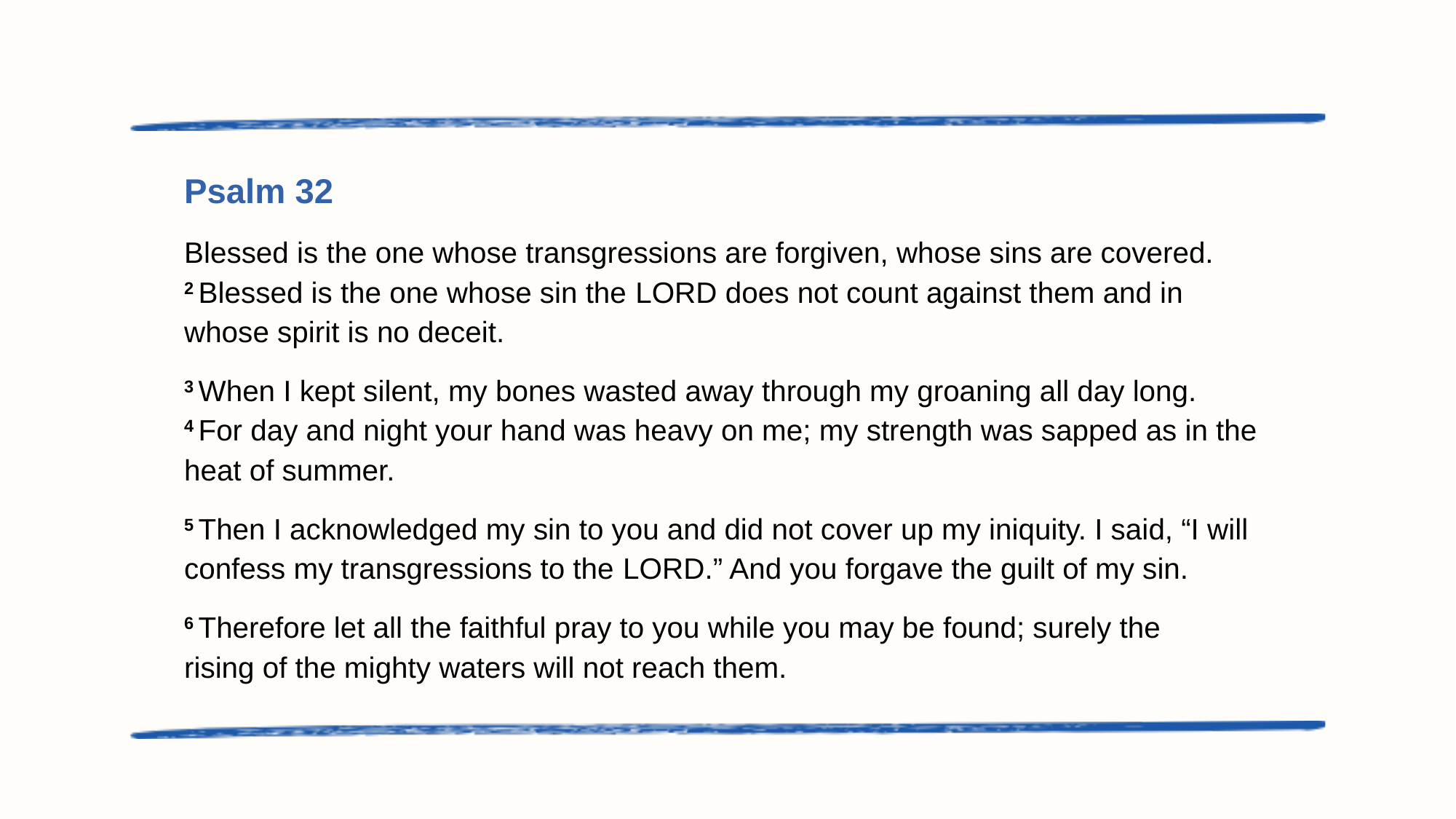

Psalm 32
Blessed is the one whose transgressions are forgiven, whose sins are covered.
2 Blessed is the one whose sin the Lord does not count against them and in whose spirit is no deceit.
3 When I kept silent, my bones wasted away through my groaning all day long.
4 For day and night your hand was heavy on me; my strength was sapped as in the heat of summer.
5 Then I acknowledged my sin to you and did not cover up my iniquity. I said, “I will confess my transgressions to the Lord.” And you forgave the guilt of my sin.
6 Therefore let all the faithful pray to you while you may be found; surely the rising of the mighty waters will not reach them.